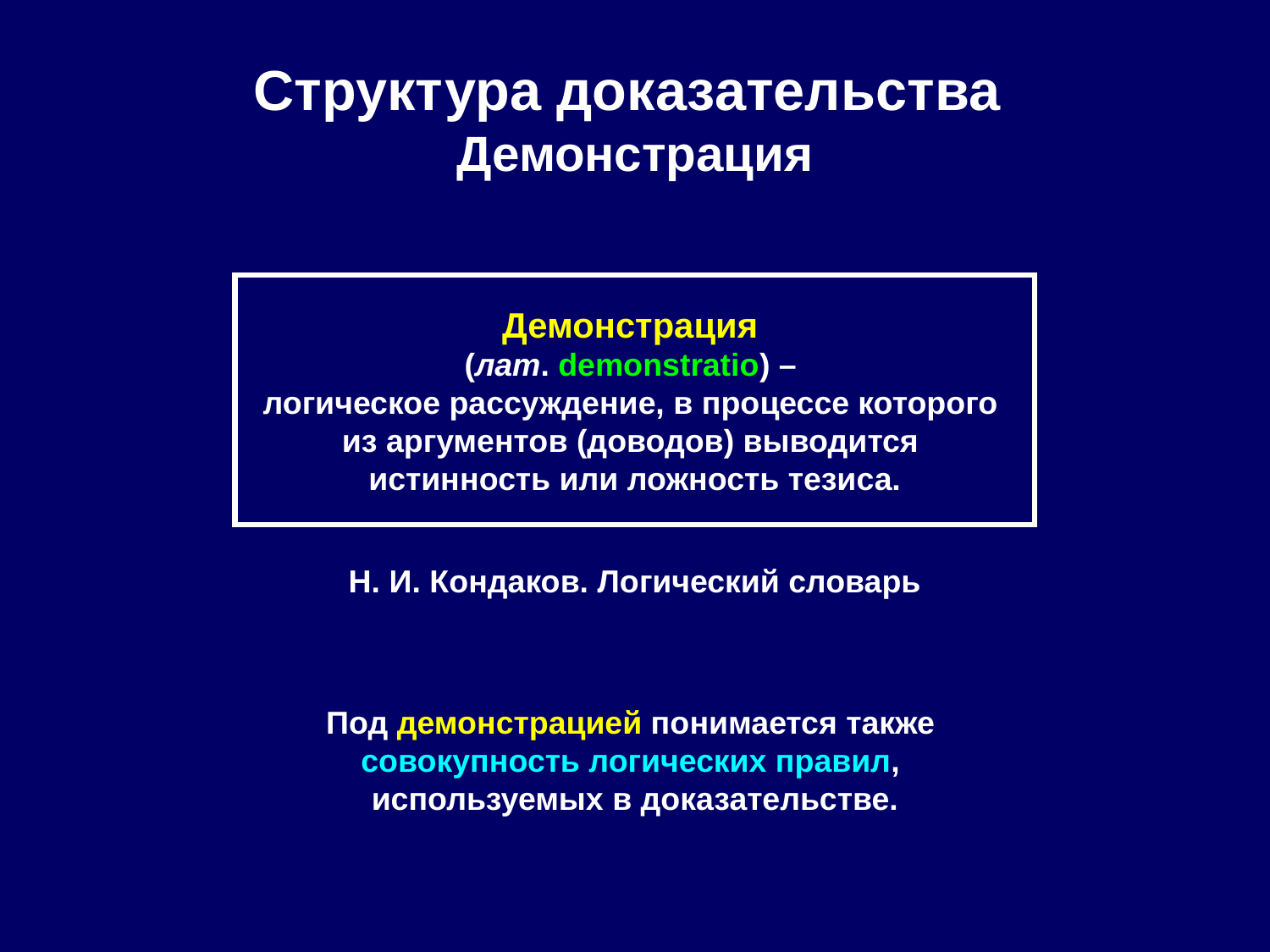

# Структура доказательства Демонстрация
Демонстрация
(лат. demonstratio) –
логическое рассуждение, в процессе которого
из аргументов (доводов) выводится
истинность или ложность тезиса.
Н. И. Кондаков. Логический словарь
Под демонстрацией понимается также
совокупность логических правил,
используемых в доказательстве.